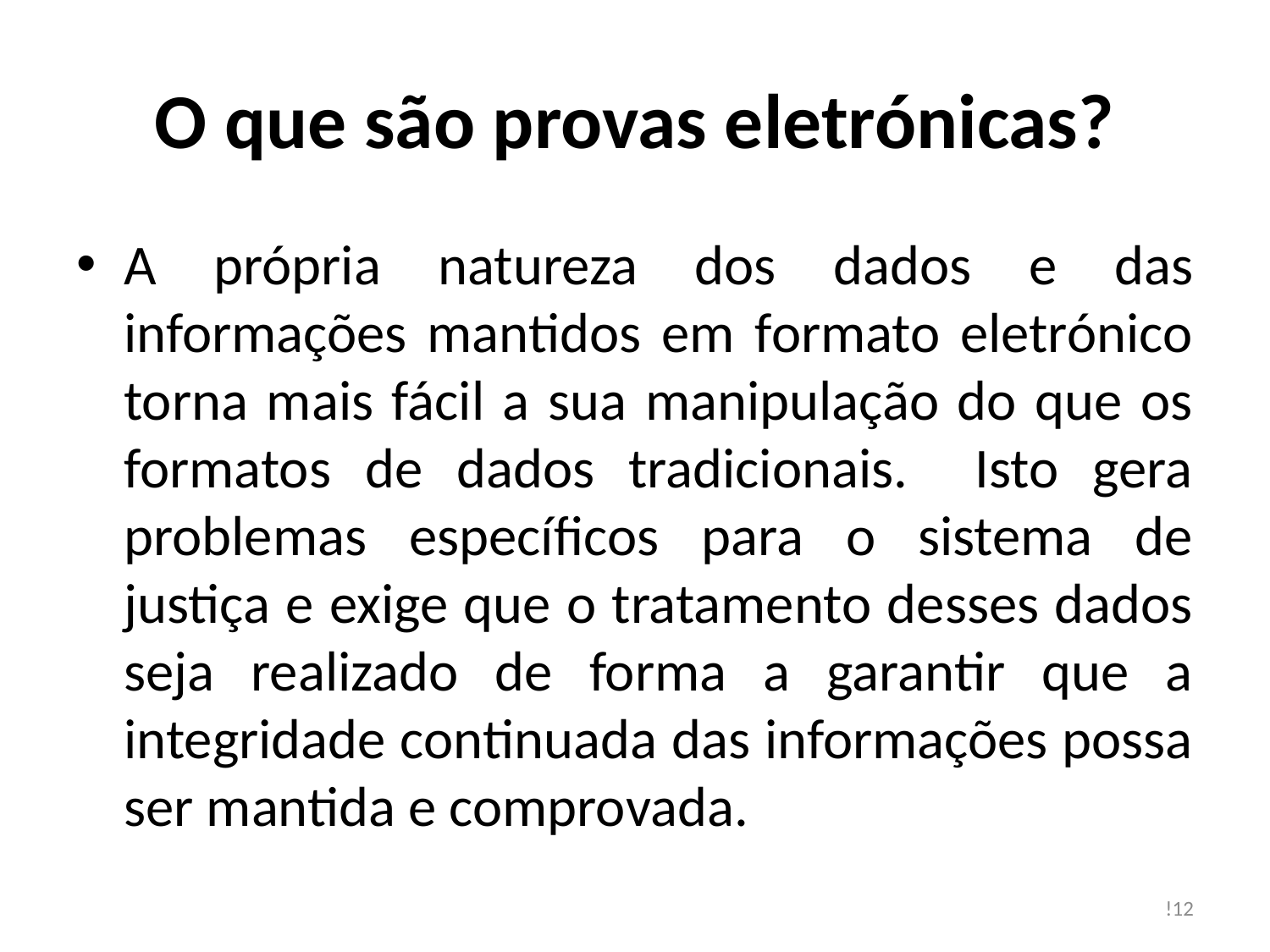

# O que são provas eletrónicas?
A própria natureza dos dados e das informações mantidos em formato eletrónico torna mais fácil a sua manipulação do que os formatos de dados tradicionais.  Isto gera problemas específicos para o sistema de justiça e exige que o tratamento desses dados seja realizado de forma a garantir que a integridade continuada das informações possa ser mantida e comprovada.

!12